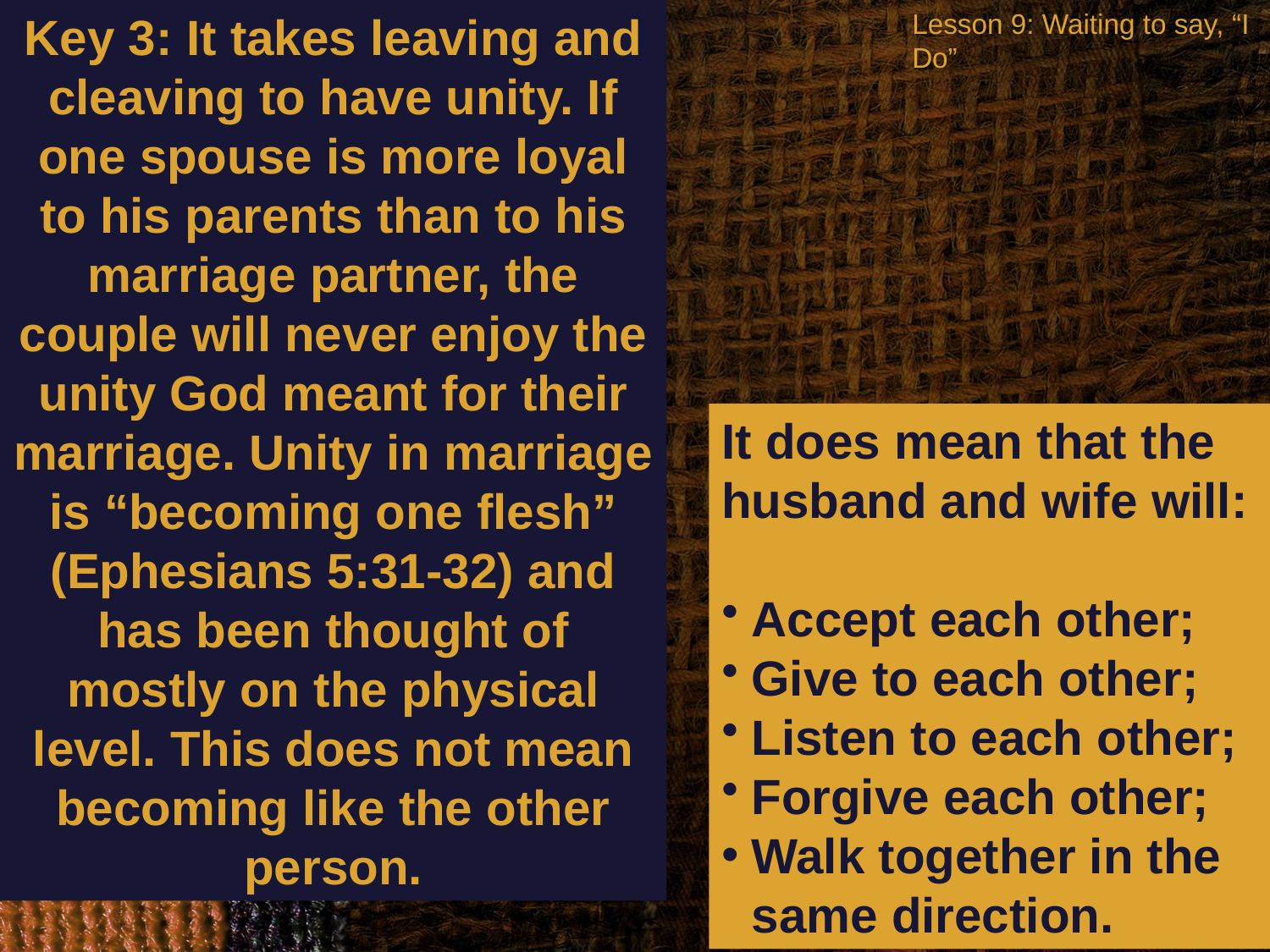

Key 3: It takes leaving and cleaving to have unity. If one spouse is more loyal to his parents than to his marriage partner, the couple will never enjoy the unity God meant for their marriage. Unity in marriage is “becoming one flesh” (Ephesians 5:31-32) and has been thought of mostly on the physical level. This does not mean becoming like the other person.
Lesson 9: Waiting to say, “I Do”
It does mean that the husband and wife will:

Accept each other;
Give to each other;
Listen to each other;
Forgive each other;
Walk together in the same direction.